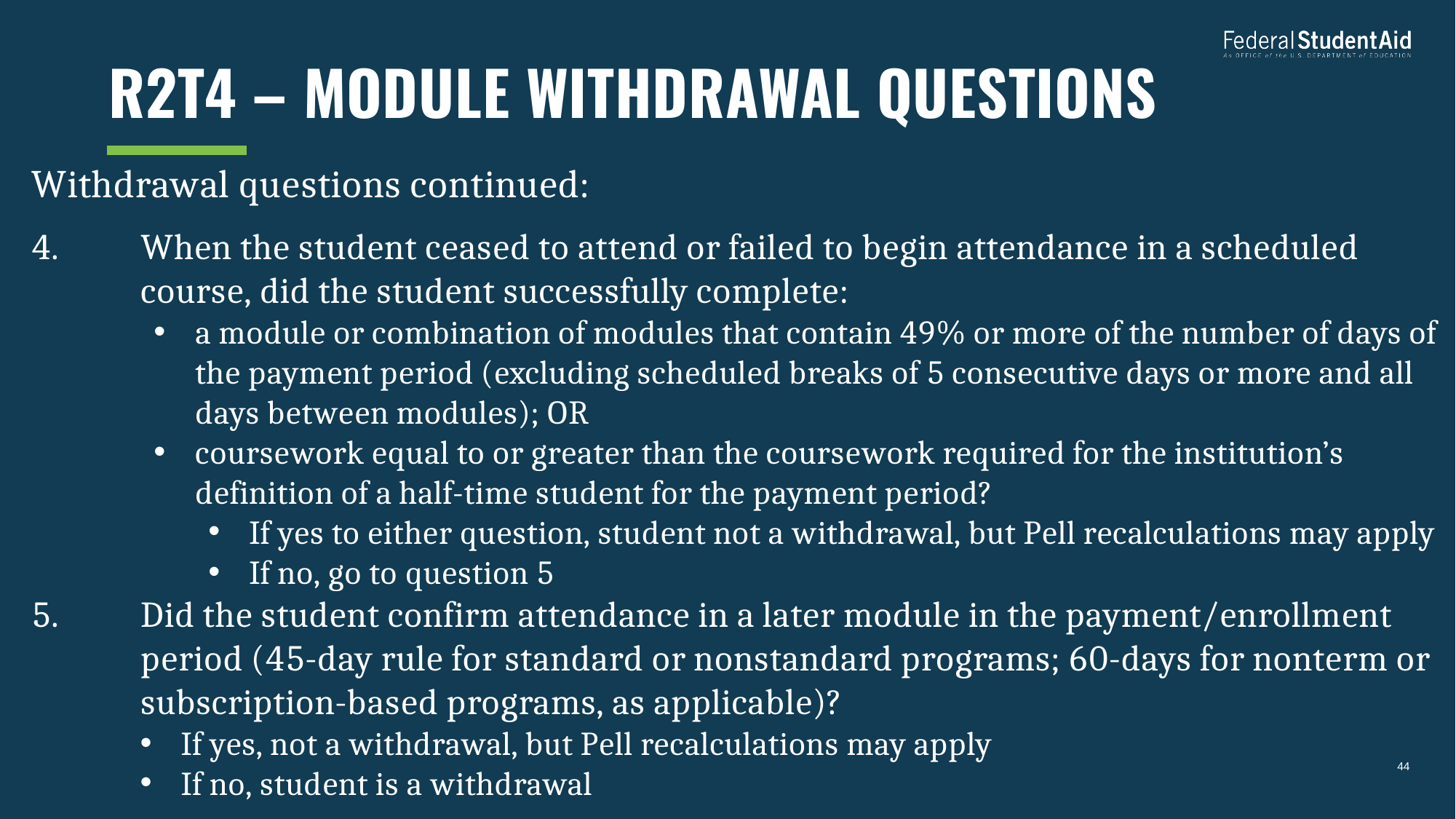

# R2T4 – module withdrawal questions
Withdrawal questions continued:

4.         	When the student ceased to attend or failed to begin attendance in a scheduled 	course, did the student successfully complete:
a module or combination of modules that contain 49% or more of the number of days of the payment period (excluding scheduled breaks of 5 consecutive days or more and all days between modules); OR
coursework equal to or greater than the coursework required for the institution’s definition of a half-time student for the payment period?
If yes to either question, student not a withdrawal, but Pell recalculations may apply
If no, go to question 5
5.	Did the student confirm attendance in a later module in the payment/enrollment 	period (45-day rule for standard or nonstandard programs; 60-days for nonterm or 	subscription-based programs, as applicable)?
If yes, not a withdrawal, but Pell recalculations may apply
If no, student is a withdrawal
44